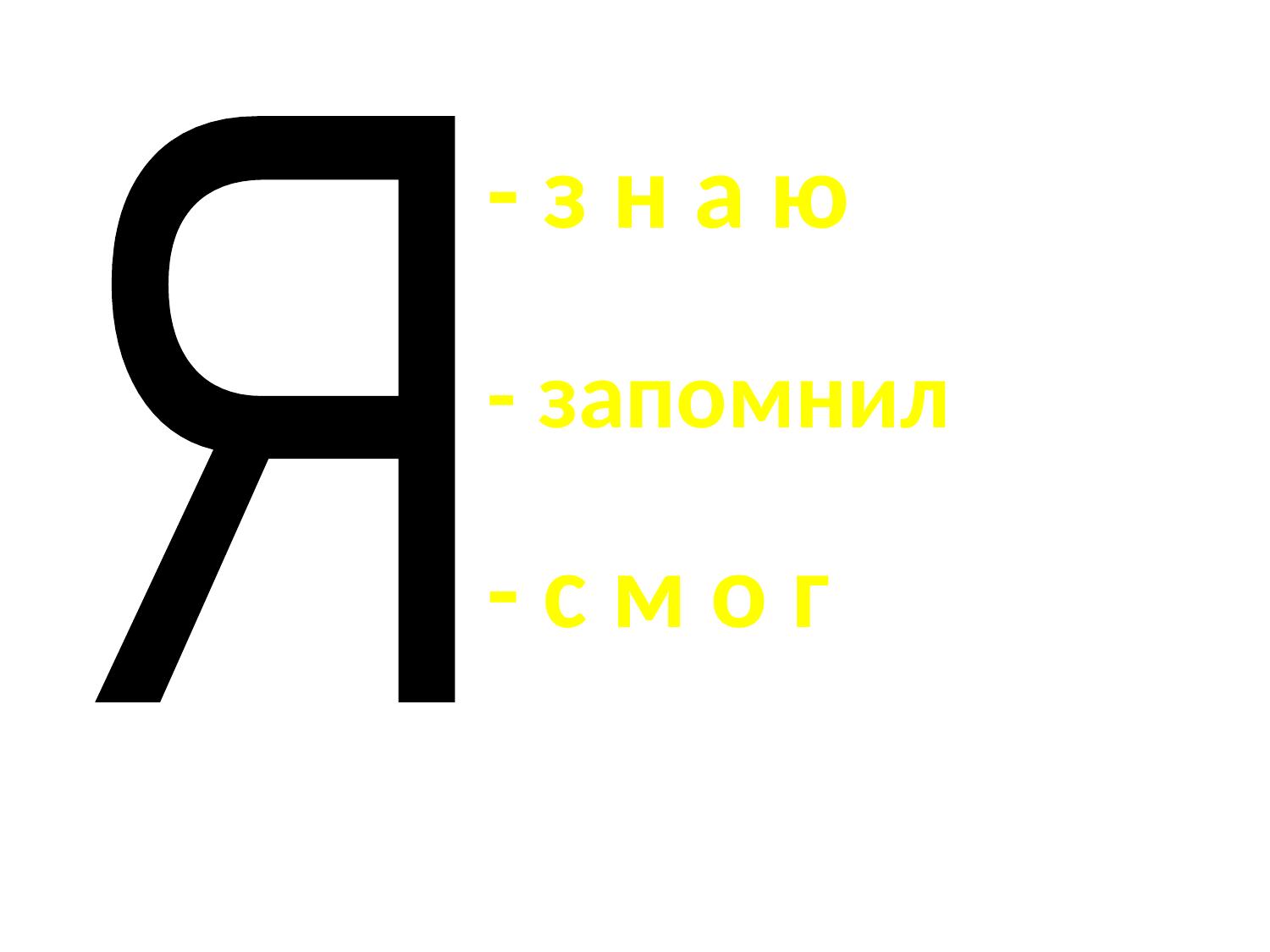

Я
- з н а ю
- запомнил
- с м о г